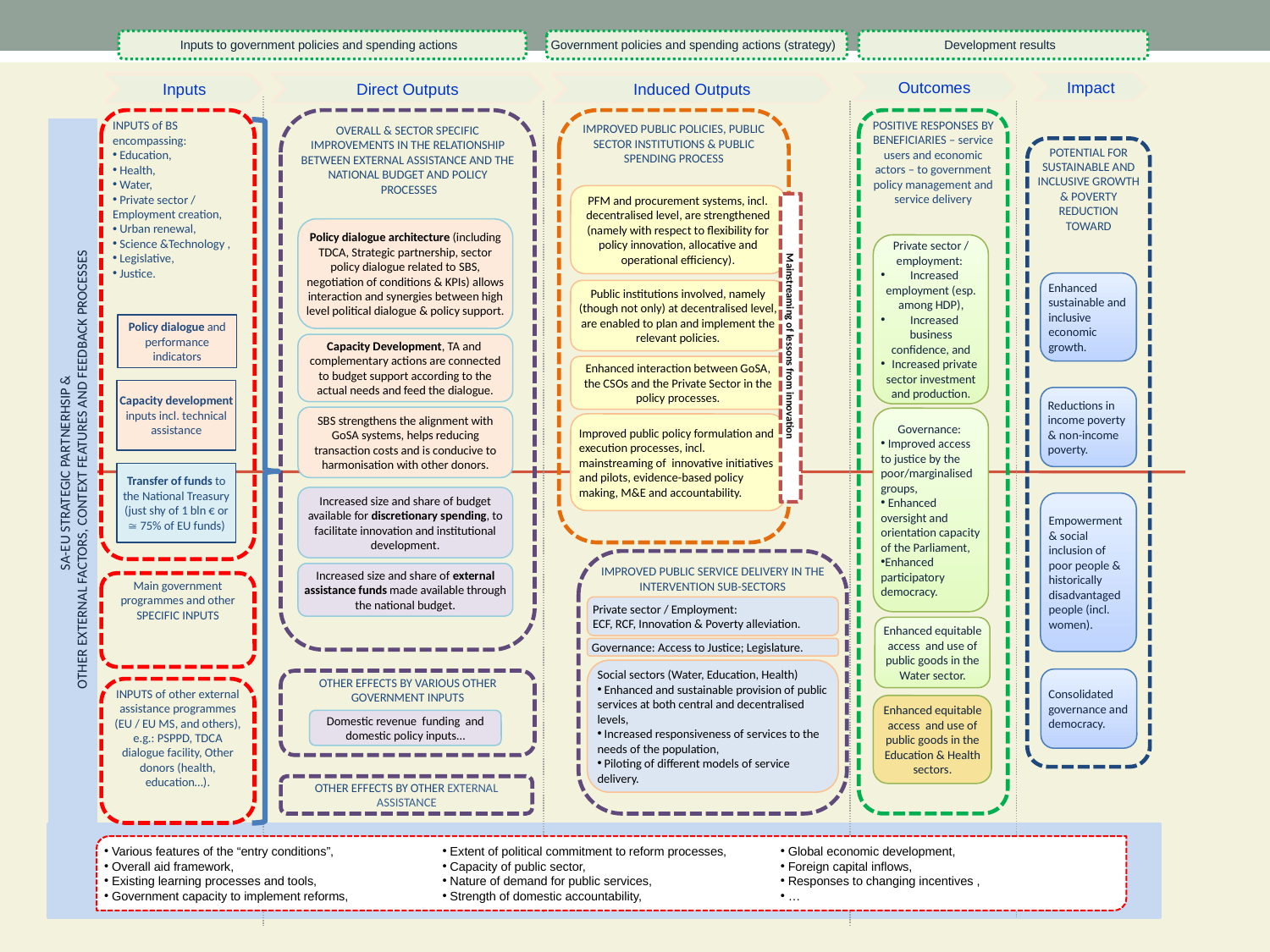

Inputs to government policies and spending actions
Government policies and spending actions (strategy)
Development results
Inputs
Direct Outputs
Induced Outputs
Outcomes
Impact
Inputs
Direct Outputs
Induced Outputs
OVERALL & SECTOR SPECIFIC IMPROVEMENTS IN THE RELATIONSHIP BETWEEN EXTERNAL ASSISTANCE AND THE NATIONAL BUDGET AND POLICY
 PROCESSES

IMPROVED PUBLIC POLICIES, PUBLIC SECTOR INSTITUTIONS & PUBLIC SPENDING PROCESS

POSITIVE RESPONSES BY BENEFICIARIES – service users and economic actors – to government policy management and service delivery

INPUTS of BS
encompassing:
 Education,
 Health,
 Water,
 Private sector / Employment creation,
 Urban renewal,
 Science &Technology ,
 Legislative,
 Justice.

SA-EU STRATEGIC PARTNERHSIP &
 OTHER EXTERNAL FACTORS, CONTEXT FEATURES AND FEEDBACK PROCESSES

POTENTIAL FOR SUSTAINABLE AND INCLUSIVE GROWTH & POVERTY REDUCTION
TOWARD

PFM and procurement systems, incl. decentralised level, are strengthened (namely with respect to flexibility for policy innovation, allocative and operational efficiency).
Mainstreaming of lessons from innovation
Policy dialogue architecture (including TDCA, Strategic partnership, sector policy dialogue related to SBS, negotiation of conditions & KPIs) allows interaction and synergies between high level political dialogue & policy support.
Private sector / employment:
 Increased employment (esp. among HDP),
 Increased business confidence, and
 Increased private sector investment and production.
Enhanced sustainable and inclusive economic growth.
Public institutions involved, namely (though not only) at decentralised level, are enabled to plan and implement the relevant policies.
Policy dialogue and performance indicators
Capacity Development, TA and  complementary actions are connected to budget support according to the actual needs and feed the dialogue.
Enhanced interaction between GoSA, the CSOs and the Private Sector in the policy processes.
Capacity development inputs incl. technical assistance
Reductions in income poverty & non-income poverty.
SBS strengthens the alignment with GoSA systems, helps reducing transaction costs and is conducive to harmonisation with other donors.
Governance:
 Improved access to justice by the poor/marginalised groups,
 Enhanced oversight and orientation capacity of the Parliament,
Enhanced participatory democracy.
Improved public policy formulation and execution processes, incl. mainstreaming of  innovative initiatives and pilots, evidence-based policy making, M&E and accountability.
Transfer of funds to the National Treasury (just shy of 1 bln € or ≅ 75% of EU funds)
Increased size and share of budget available for discretionary spending, to facilitate innovation and institutional development.
Empowerment & social inclusion of poor people & historically disadvantaged people (incl. women).
IMPROVED PUBLIC SERVICE DELIVERY IN THE INTERVENTION SUB-SECTORS

Increased size and share of external assistance funds made available through the national budget.
Main government programmes and other SPECIFIC INPUTS
Private sector / Employment:
ECF, RCF, Innovation & Poverty alleviation.
Enhanced equitable access  and use of public goods in the Water sector.
Governance: Access to Justice; Legislature.
Social sectors (Water, Education, Health)
 Enhanced and sustainable provision of public services at both central and decentralised levels,
 Increased responsiveness of services to the needs of the population,
 Piloting of different models of service delivery.
Consolidated governance and democracy.
OTHER EFFECTS BY VARIOUS OTHER GOVERNMENT INPUTS

INPUTS of other external assistance programmes
(EU / EU MS, and others), e.g.: PSPPD, TDCA dialogue facility, Other donors (health, education…).

Enhanced equitable access  and use of public goods in the Education & Health sectors.
Domestic revenue  funding  and domestic policy inputs…
OTHER EFFECTS BY OTHER EXTERNAL ASSISTANCE

 Various features of the “entry conditions”,
 Overall aid framework,
 Existing learning processes and tools,
 Government capacity to implement reforms,
 Extent of political commitment to reform processes,
 Capacity of public sector,
 Nature of demand for public services,
 Strength of domestic accountability,
 Global economic development,
 Foreign capital inflows,
 Responses to changing incentives ,
 …